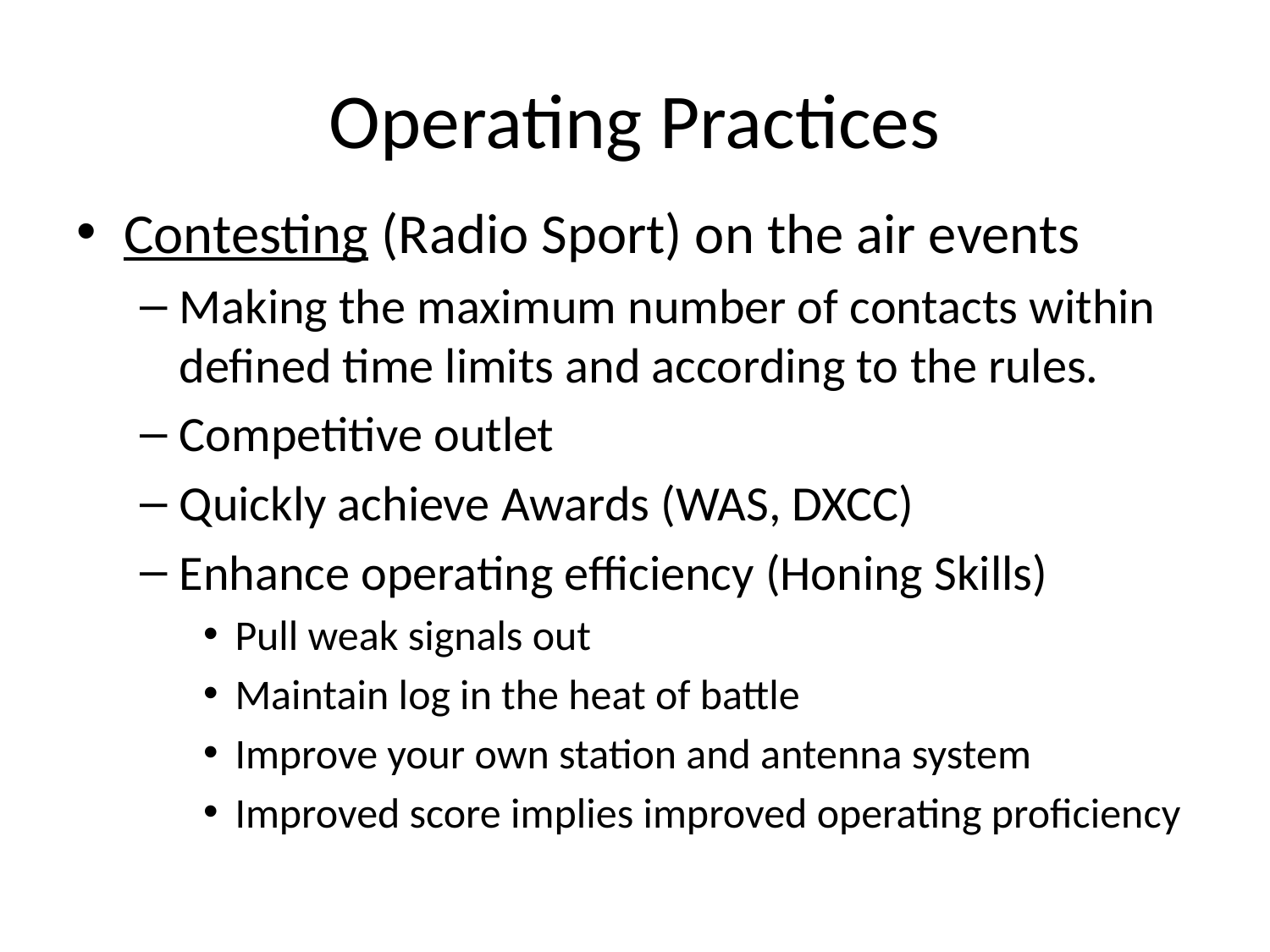

# Operating Practices
Contesting (Radio Sport) on the air events
Making the maximum number of contacts within defined time limits and according to the rules.
Competitive outlet
Quickly achieve Awards (WAS, DXCC)
Enhance operating efficiency (Honing Skills)
Pull weak signals out
Maintain log in the heat of battle
Improve your own station and antenna system
Improved score implies improved operating proficiency